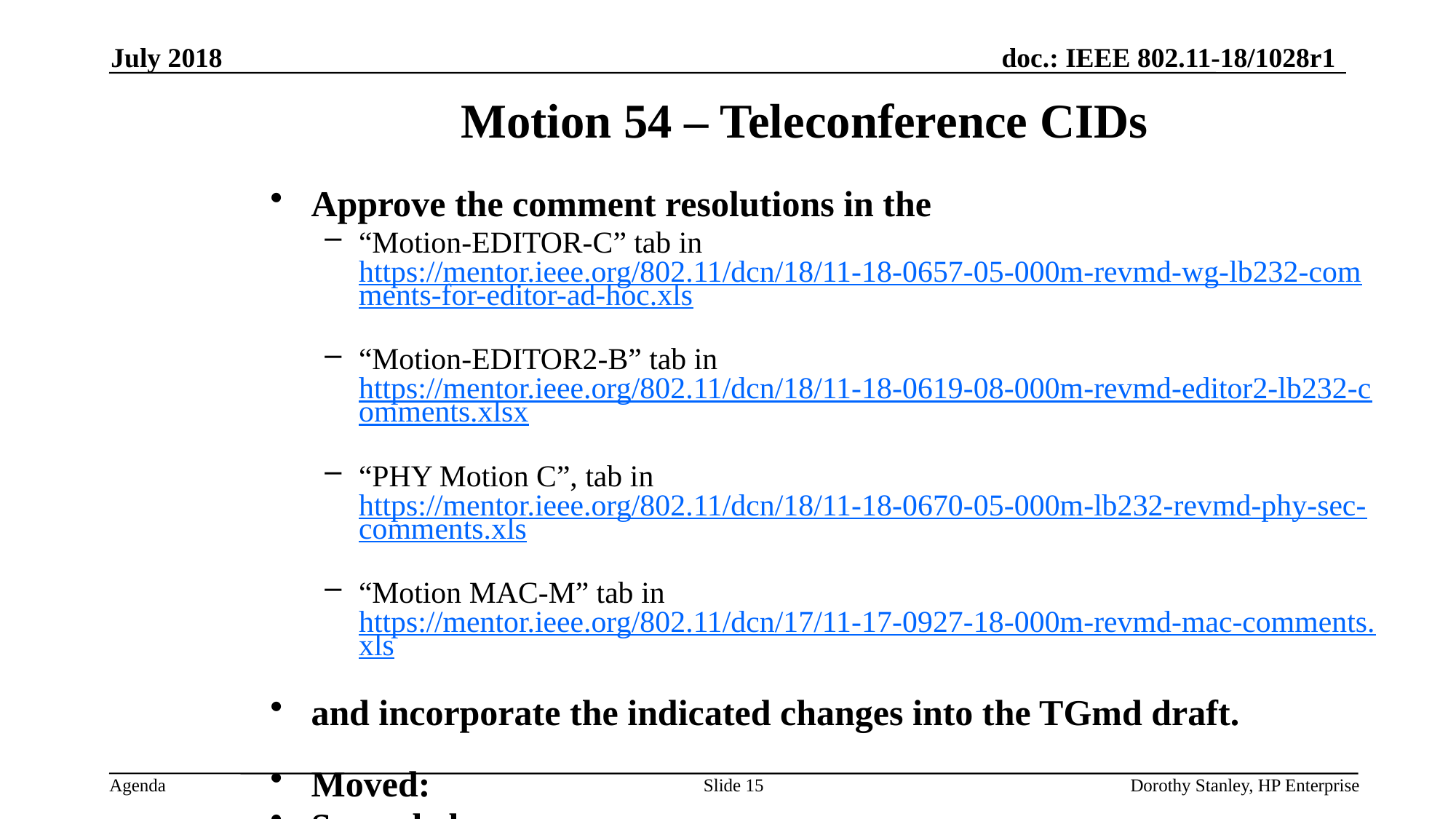

July 2018
Motion 54 – Teleconference CIDs
Approve the comment resolutions in the
“Motion-EDITOR-C” tab in https://mentor.ieee.org/802.11/dcn/18/11-18-0657-05-000m-revmd-wg-lb232-comments-for-editor-ad-hoc.xls
“Motion-EDITOR2-B” tab in https://mentor.ieee.org/802.11/dcn/18/11-18-0619-08-000m-revmd-editor2-lb232-comments.xlsx
“PHY Motion C”, tab in https://mentor.ieee.org/802.11/dcn/18/11-18-0670-05-000m-lb232-revmd-phy-sec-comments.xls
“Motion MAC-M” tab in https://mentor.ieee.org/802.11/dcn/17/11-17-0927-18-000m-revmd-mac-comments.xls
and incorporate the indicated changes into the TGmd draft.
Moved:
Seconded:
Result:

Slide 15
Dorothy Stanley, HP Enterprise